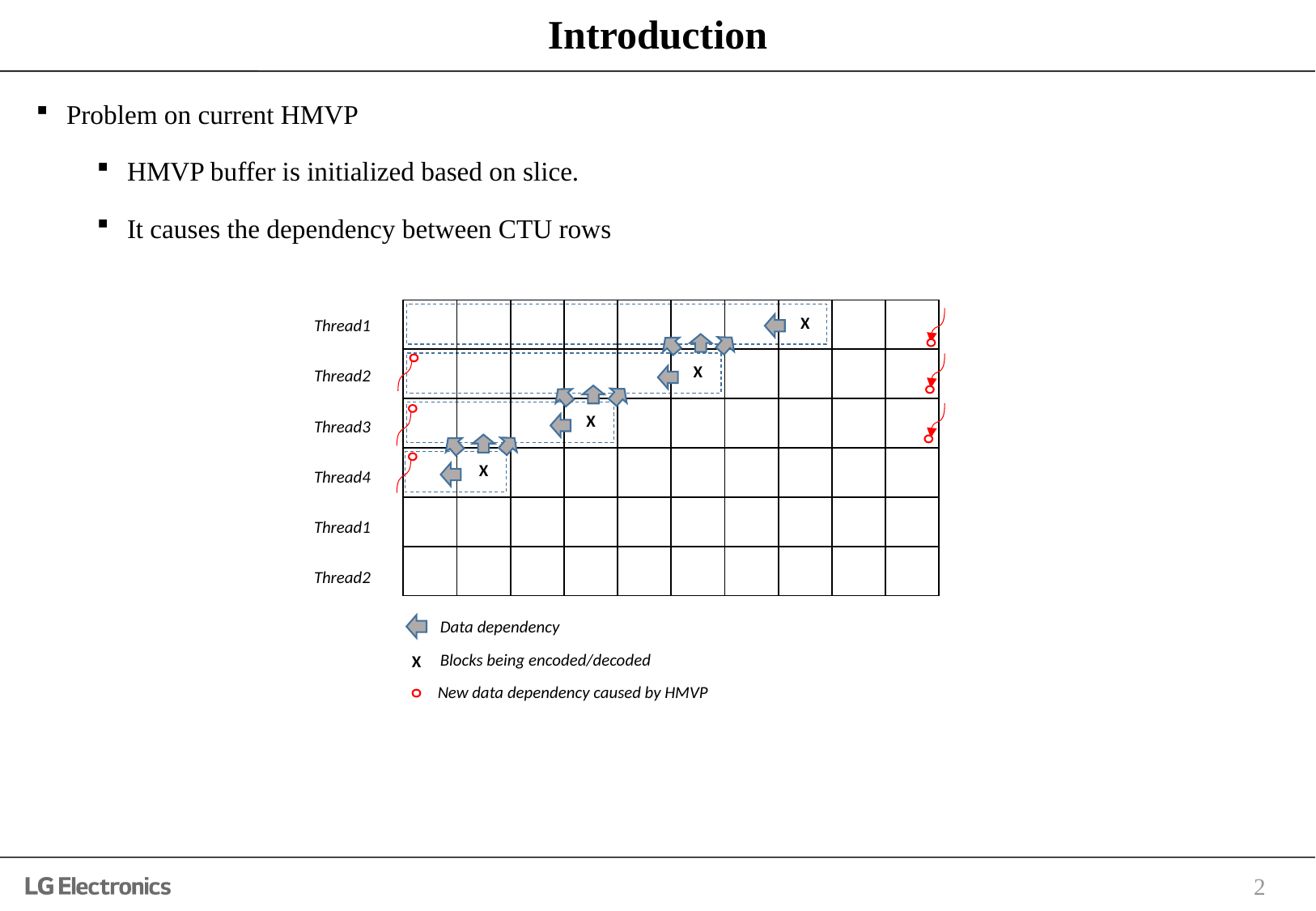

# Introduction
Problem on current HMVP
HMVP buffer is initialized based on slice.
It causes the dependency between CTU rows

|  |  |  |  |  |  |  | X |  |  |
| --- | --- | --- | --- | --- | --- | --- | --- | --- | --- |
|  |  |  |  |  | X |  |  |  |  |
|  |  |  | X |  |  |  |  |  |  |
|  | X |  |  |  |  |  |  |  |  |
|  |  |  |  |  |  |  |  |  |  |
|  |  |  |  |  |  |  |  |  |  |

Thread1

Thread2

Thread3

Thread4

Thread1
Thread2
Data dependency

Blocks being encoded/decoded
X
New data dependency caused by HMVP

2